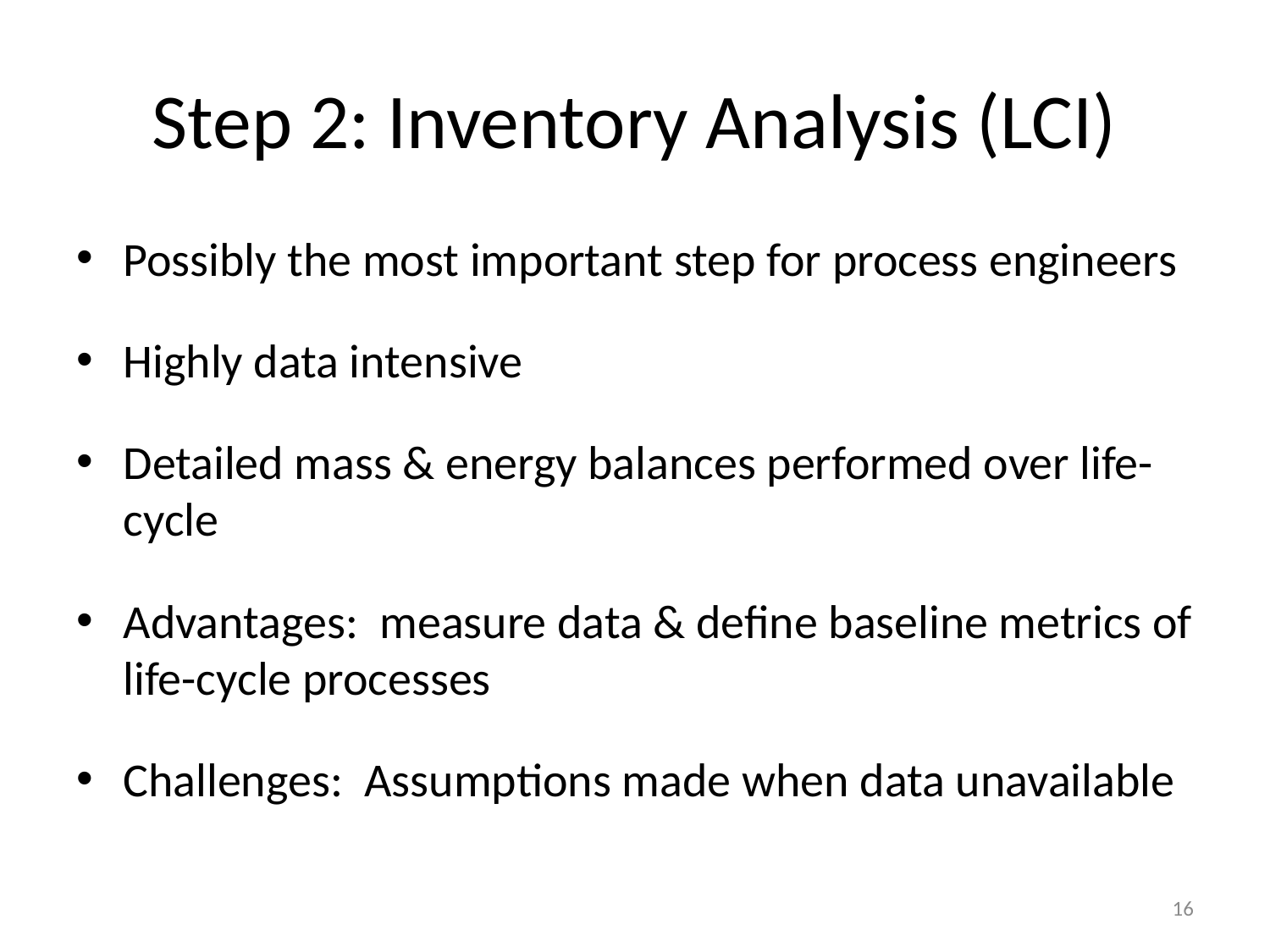

# Step 2: Inventory Analysis (LCI)
Possibly the most important step for process engineers
Highly data intensive
Detailed mass & energy balances performed over life-cycle
Advantages:  measure data & define baseline metrics of life-cycle processes
Challenges:  Assumptions made when data unavailable

16